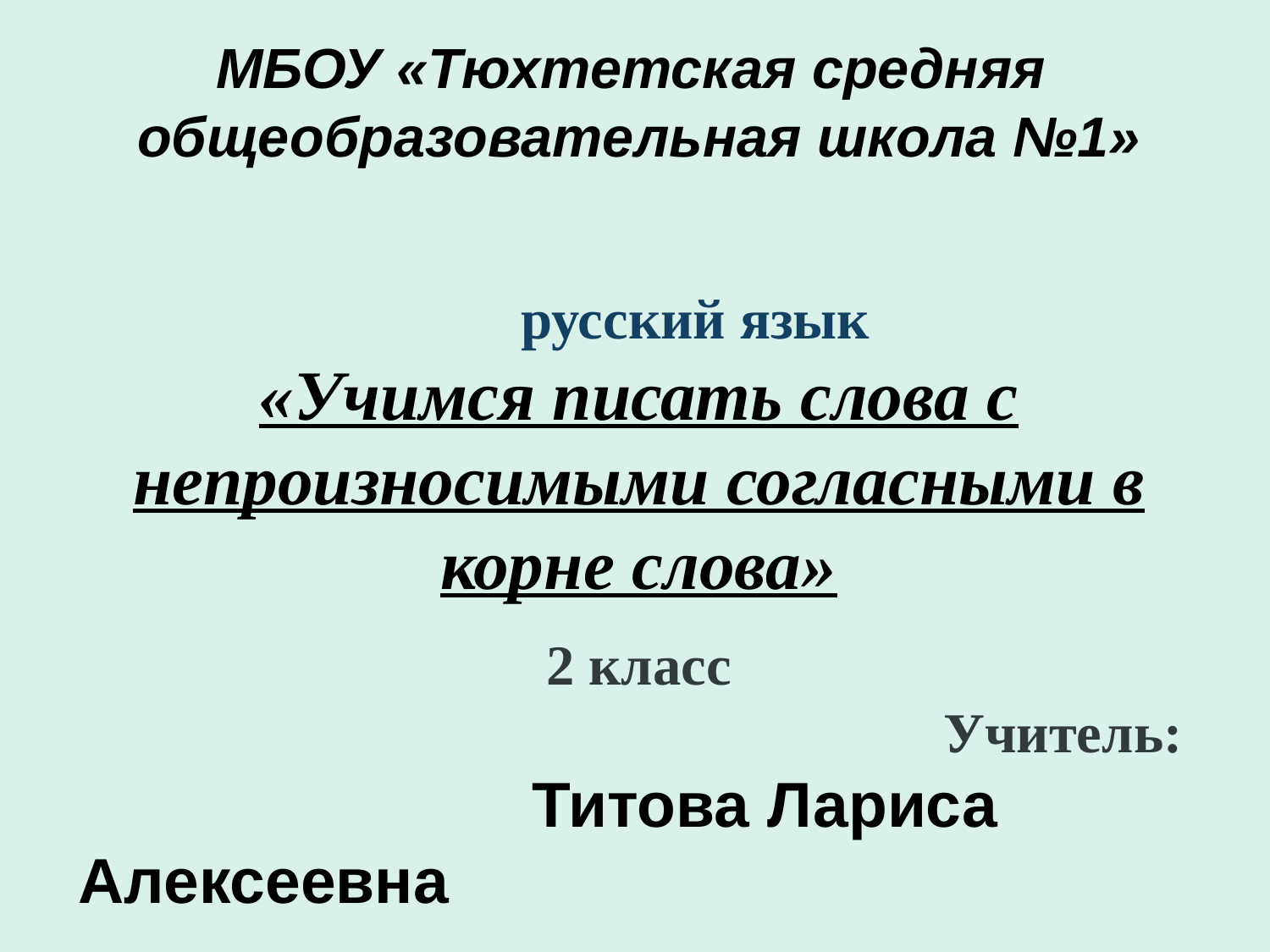

МБОУ «Тюхтетская средняя
общеобразовательная школа №1»
        русский язык
«Учимся писать слова с непроизносимыми согласными в корне слова»

2 класс
                                                             Учитель:
                                Титова Лариса Алексеевна
с. Тюхтет